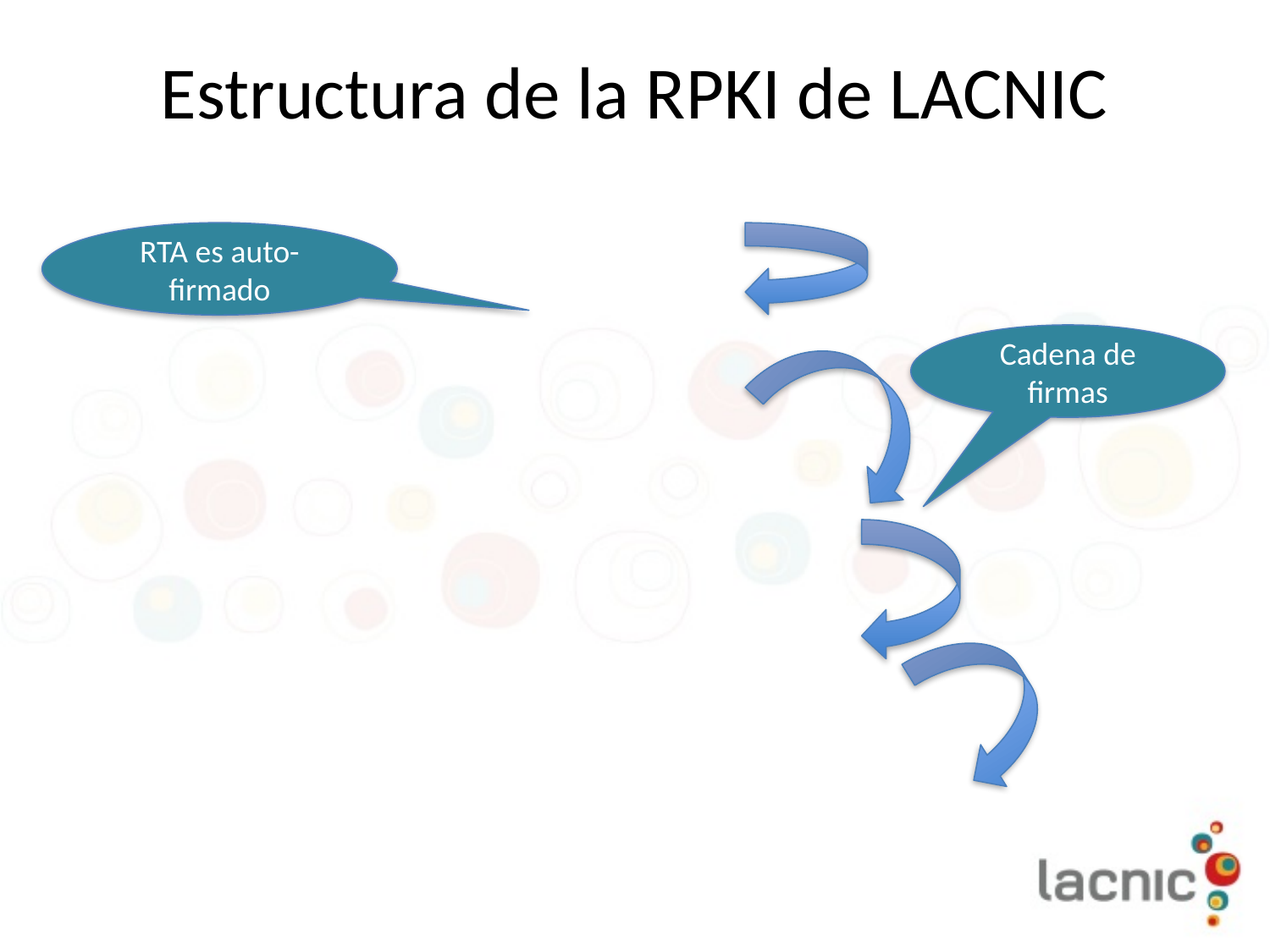

# Estructura de la RPKI de LACNIC
RTA es auto-firmado

Cadena de firmas